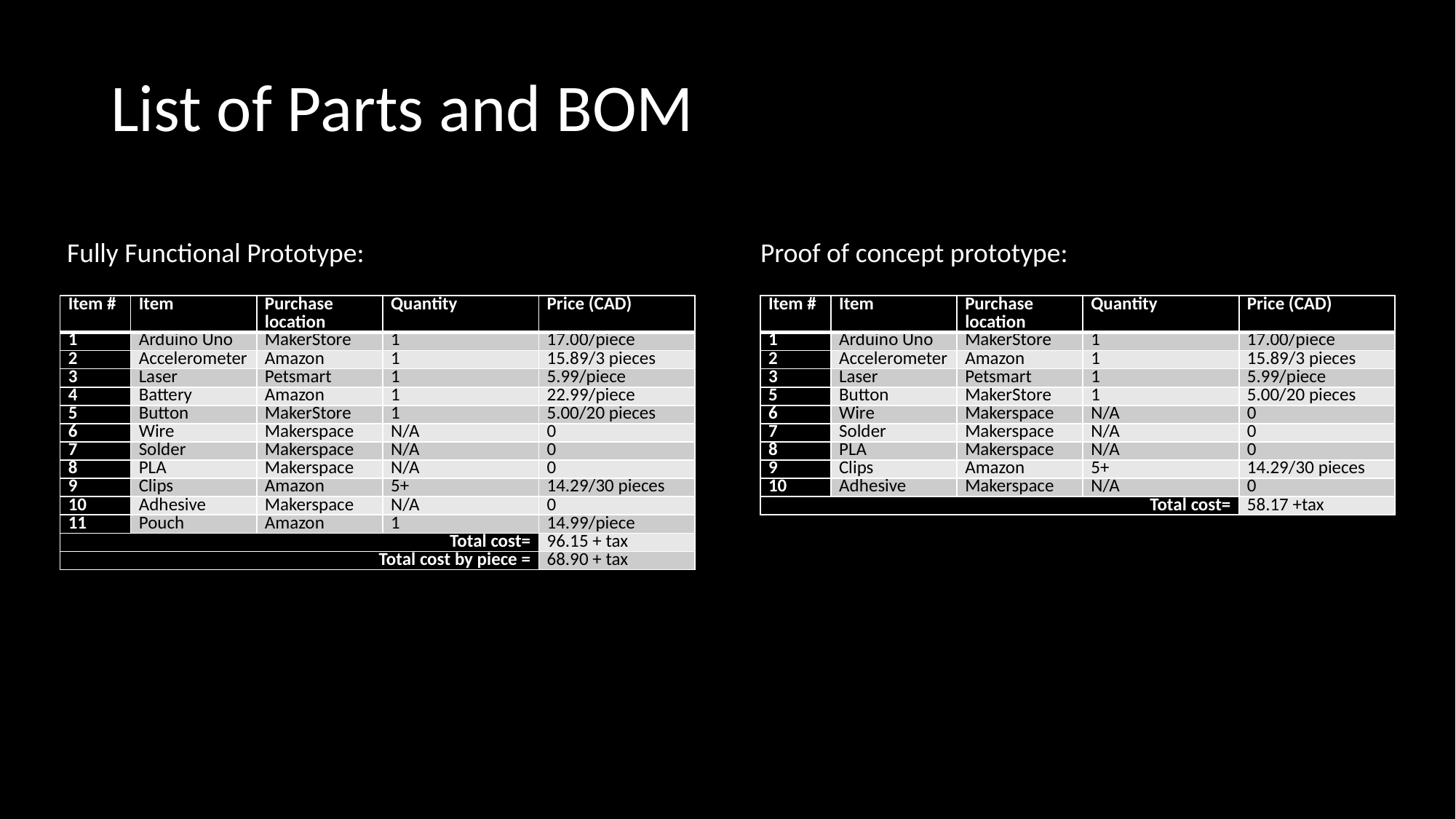

List of Parts and BOM
Fully Functional Prototype:
Proof of concept prototype:
| Item # | Item | Purchase location | Quantity | Price (CAD) |
| --- | --- | --- | --- | --- |
| 1 | Arduino Uno | MakerStore | 1 | 17.00/piece |
| 2 | Accelerometer | Amazon | 1 | 15.89/3 pieces |
| 3 | Laser | Petsmart | 1 | 5.99/piece |
| 4 | Battery | Amazon | 1 | 22.99/piece |
| 5 | Button | MakerStore | 1 | 5.00/20 pieces |
| 6 | Wire | Makerspace | N/A | 0 |
| 7 | Solder | Makerspace | N/A | 0 |
| 8 | PLA | Makerspace | N/A | 0 |
| 9 | Clips | Amazon | 5+ | 14.29/30 pieces |
| 10 | Adhesive | Makerspace | N/A | 0 |
| 11 | Pouch | Amazon | 1 | 14.99/piece |
| Total cost= |  |  |  | 96.15 + tax |
| Total cost by piece = |  |  |  | 68.90 + tax |
| Item # | Item | Purchase location | Quantity | Price (CAD) |
| --- | --- | --- | --- | --- |
| 1 | Arduino Uno | MakerStore | 1 | 17.00/piece |
| 2 | Accelerometer | Amazon | 1 | 15.89/3 pieces |
| 3 | Laser | Petsmart | 1 | 5.99/piece |
| 5 | Button | MakerStore | 1 | 5.00/20 pieces |
| 6 | Wire | Makerspace | N/A | 0 |
| 7 | Solder | Makerspace | N/A | 0 |
| 8 | PLA | Makerspace | N/A | 0 |
| 9 | Clips | Amazon | 5+ | 14.29/30 pieces |
| 10 | Adhesive | Makerspace | N/A | 0 |
| Total cost= |  |  |  | 58.17 +tax |